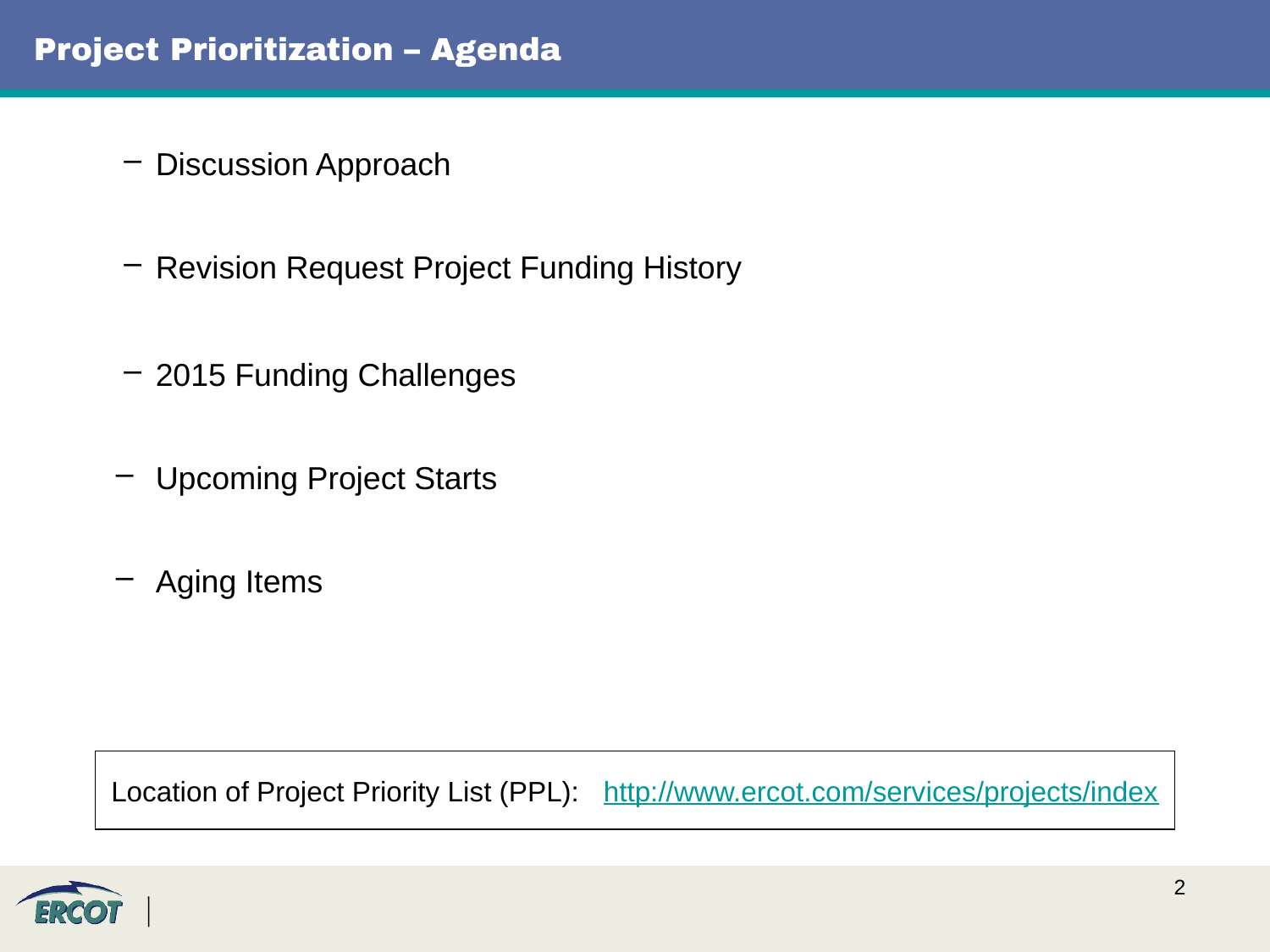

# Project Prioritization – Agenda
Discussion Approach

Revision Request Project Funding History

2015 Funding Challenges

Upcoming Project Starts

Aging Items

Location of Project Priority List (PPL):   http://www.ercot.com/services/projects/index